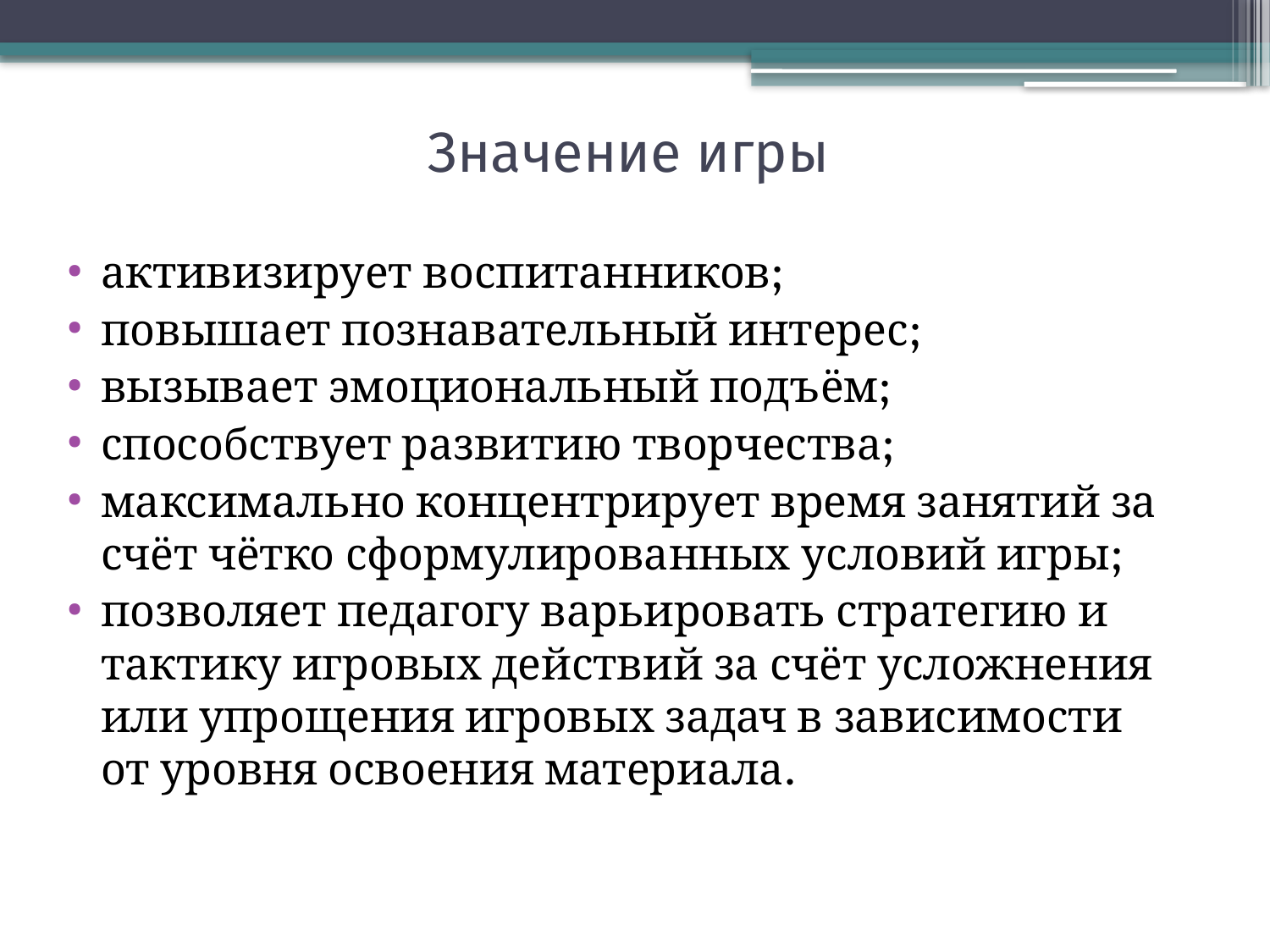

# Значение игры
активизирует воспитанников;
повышает познавательный интерес;
вызывает эмоциональный подъём;
способствует развитию творчества;
максимально концентрирует время занятий за счёт чётко сформулированных условий игры;
позволяет педагогу варьировать стратегию и тактику игровых действий за счёт усложнения или упрощения игровых задач в зависимости от уровня освоения материала.